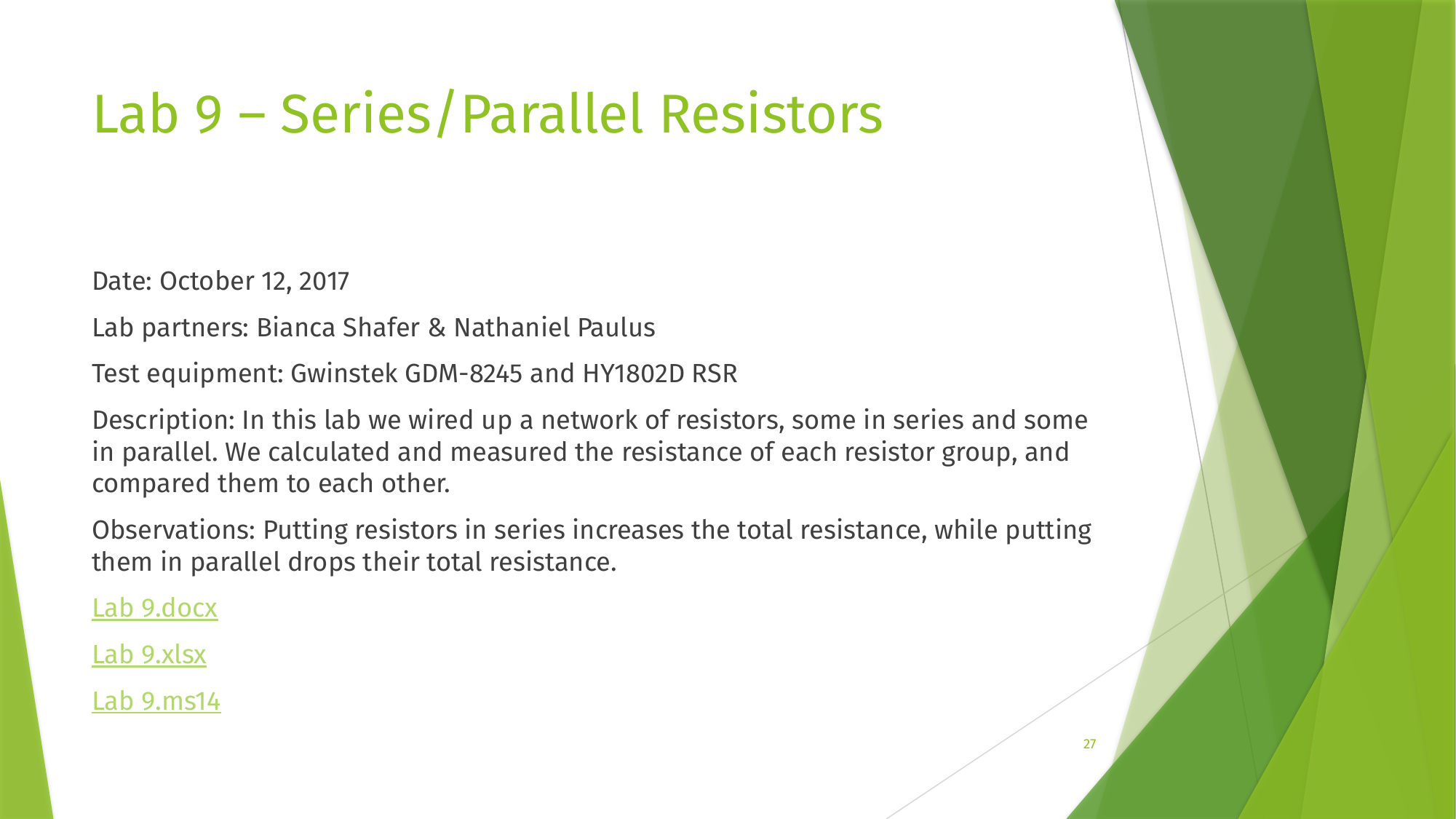

# Lab 9 – Series/Parallel Resistors
Date: October 12, 2017
Lab partners: ­­­­­­­­­­­­­­­­Bianca Shafer & Nathaniel Paulus
Test equipment: Gwinstek GDM-8245 and HY1802D RSR
Description: In this lab we wired up a network of resistors, some in series and some in parallel. We calculated and measured the resistance of each resistor group, and compared them to each other.
Observations: Putting resistors in series increases the total resistance, while putting them in parallel drops their total resistance.
Lab 9.docx
Lab 9.xlsx
Lab 9.ms14

27